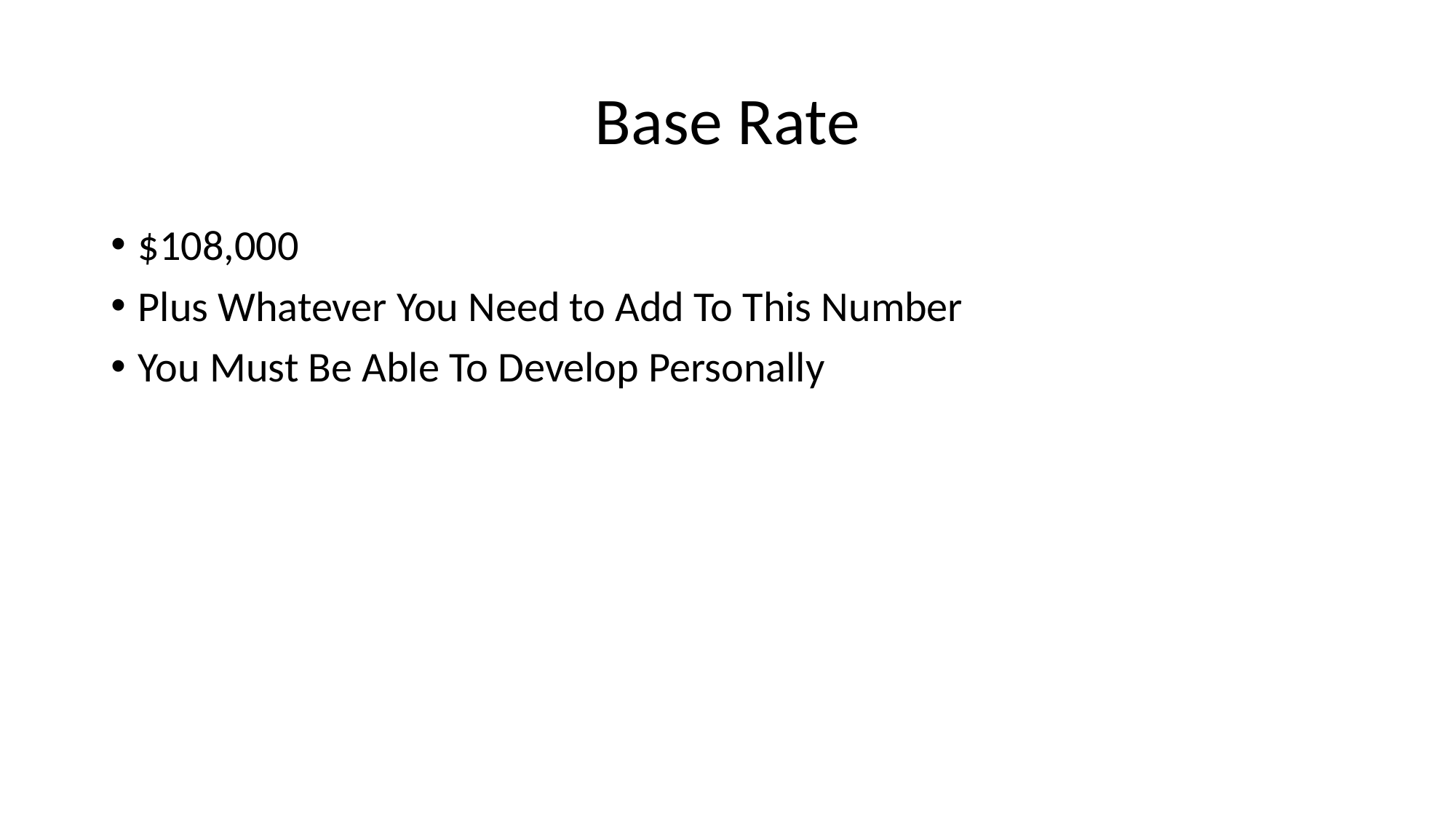

# Base Rate
$108,000
Plus Whatever You Need to Add To This Number
You Must Be Able To Develop Personally